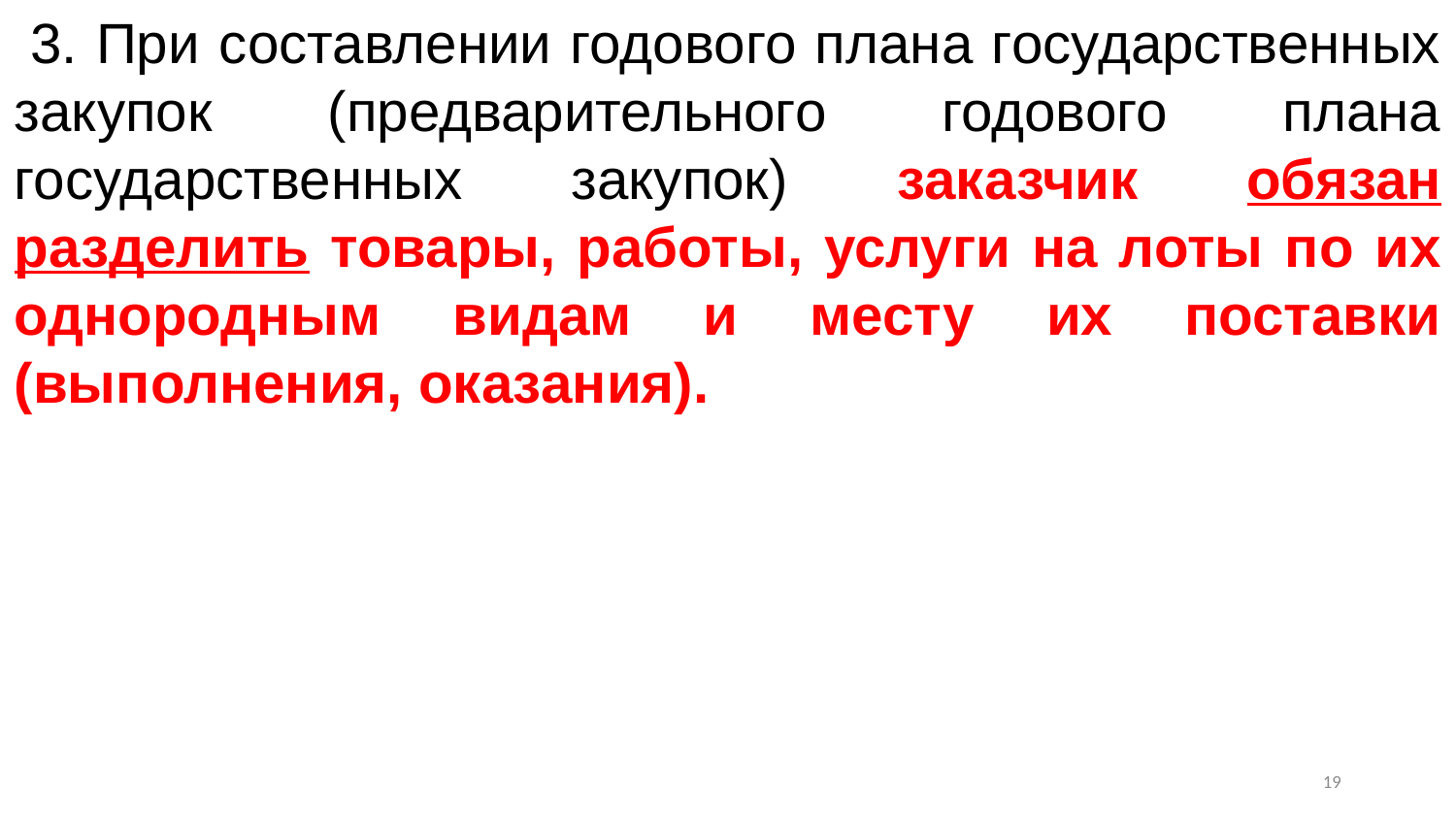

3. При составлении годового плана государственных закупок (предварительного годового плана государственных закупок) заказчик обязан разделить товары, работы, услуги на лоты по их однородным видам и месту их поставки (выполнения, оказания).
19